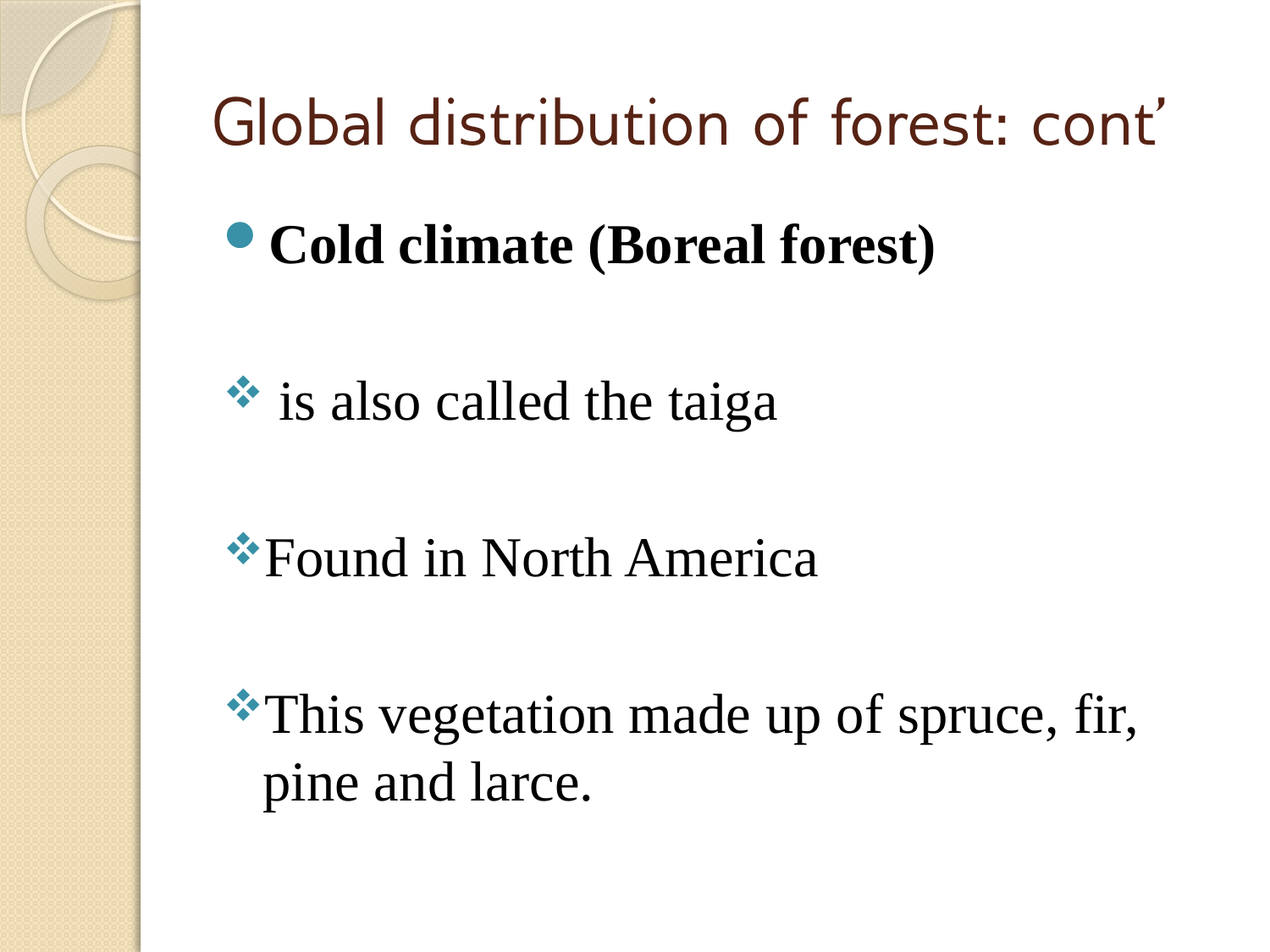

# Global distribution of forest: cont’
Cold climate (Boreal forest)

 is also called the taiga

Found in North America

This vegetation made up of spruce, fir, pine and larce.